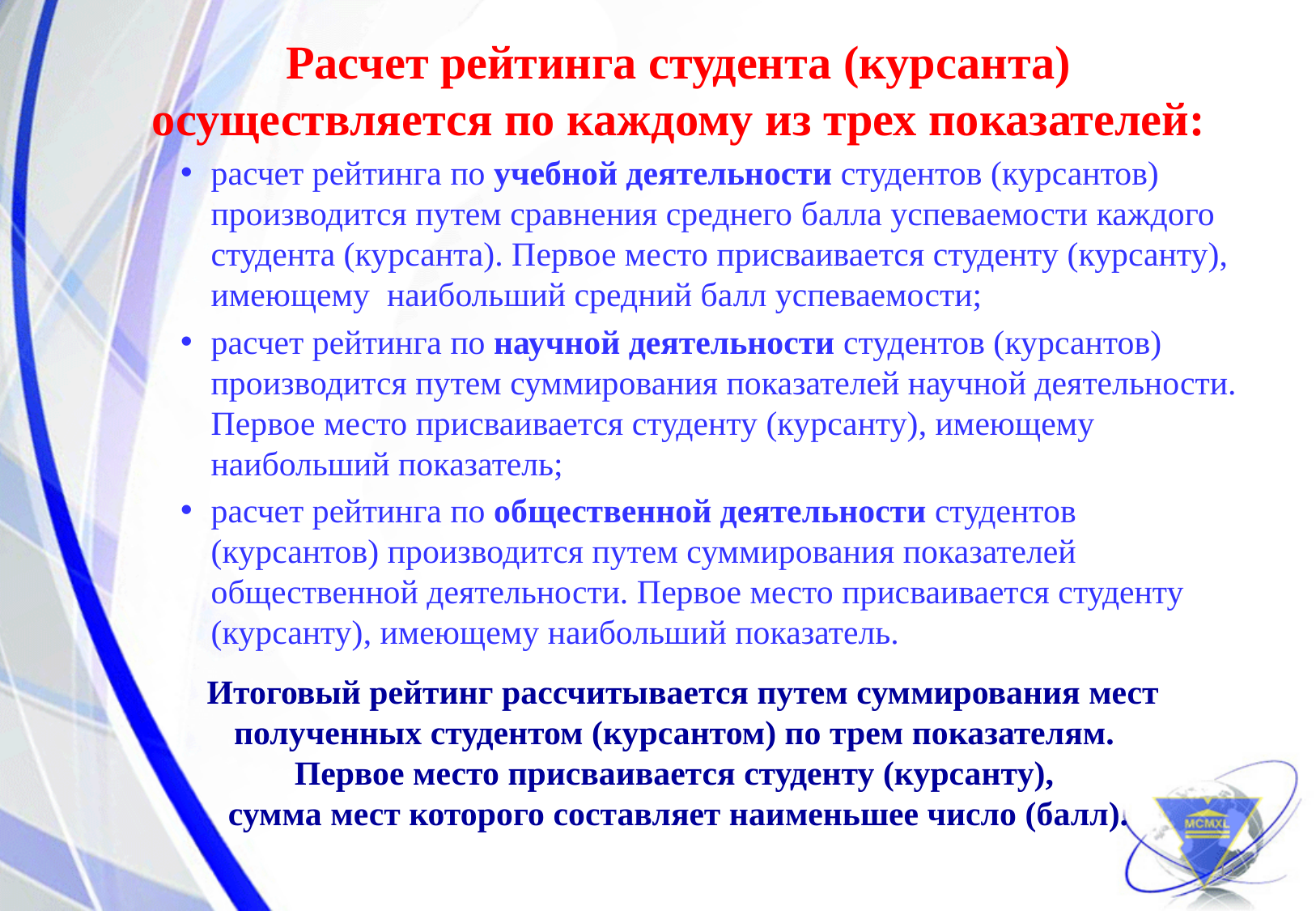

Расчет рейтинга студента (курсанта) осуществляется по каждому из трех показателей:
расчет рейтинга по учебной деятельности студентов (курсантов) производится путем сравнения среднего балла успеваемости каждого студента (курсанта). Первое место присваивается студенту (курсанту), имеющему  наибольший средний балл успеваемости;
расчет рейтинга по научной деятельности студентов (курсантов) производится путем суммирования показателей научной деятельности. Первое место присваивается студенту (курсанту), имеющему  наибольший показатель;
расчет рейтинга по общественной деятельности студентов (курсантов) производится путем суммирования показателей общественной деятельности. Первое место присваивается студенту (курсанту), имеющему наибольший показатель.

 Итоговый рейтинг рассчитывается путем суммирования мест полученных студентом (курсантом) по трем показателям.
Первое место присваивается студенту (курсанту),
сумма мест которого составляет наименьшее число (балл).

11